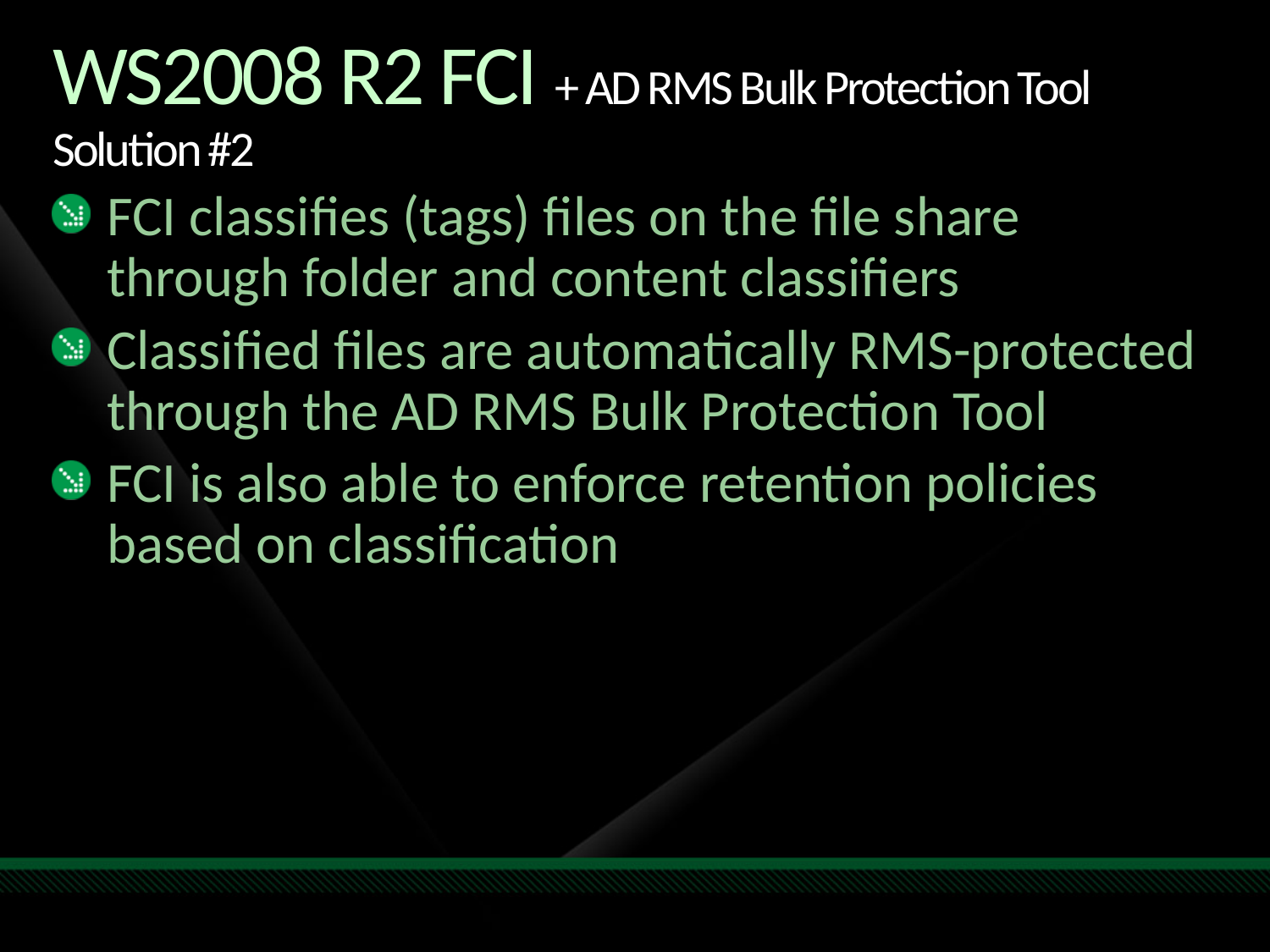

WS2008 R2 FCI + AD RMS Bulk Protection Tool
Solution #2
FCI classifies (tags) files on the file share through folder and content classifiers
Classified files are automatically RMS-protected through the AD RMS Bulk Protection Tool
FCI is also able to enforce retention policies based on classification